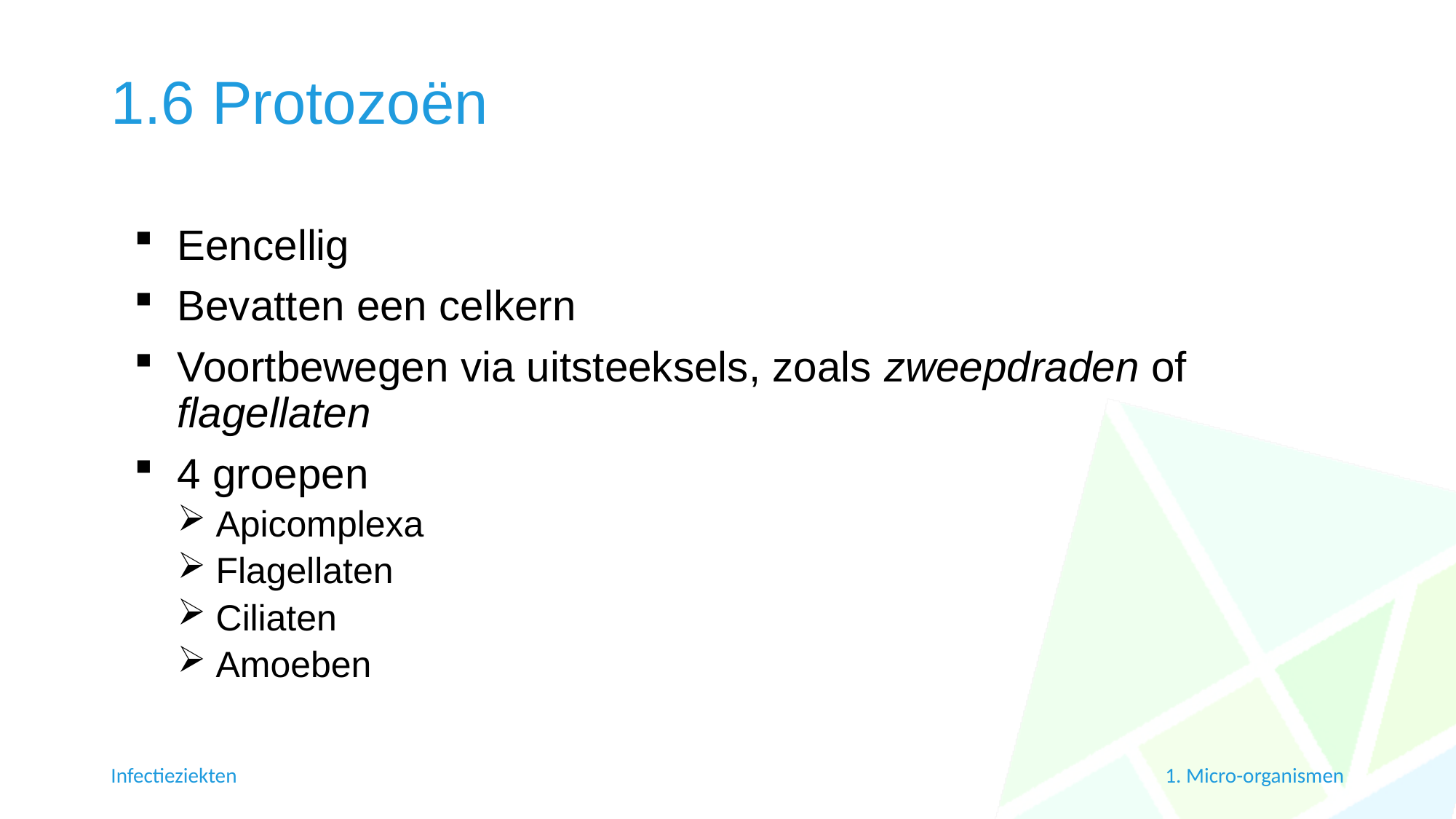

# 1.6 Protozoën
Eencellig
Bevatten een celkern
Voortbewegen via uitsteeksels, zoals zweepdraden of flagellaten
4 groepen
Apicomplexa
Flagellaten
Ciliaten
Amoeben

Infectieziekten
1. Micro-organismen